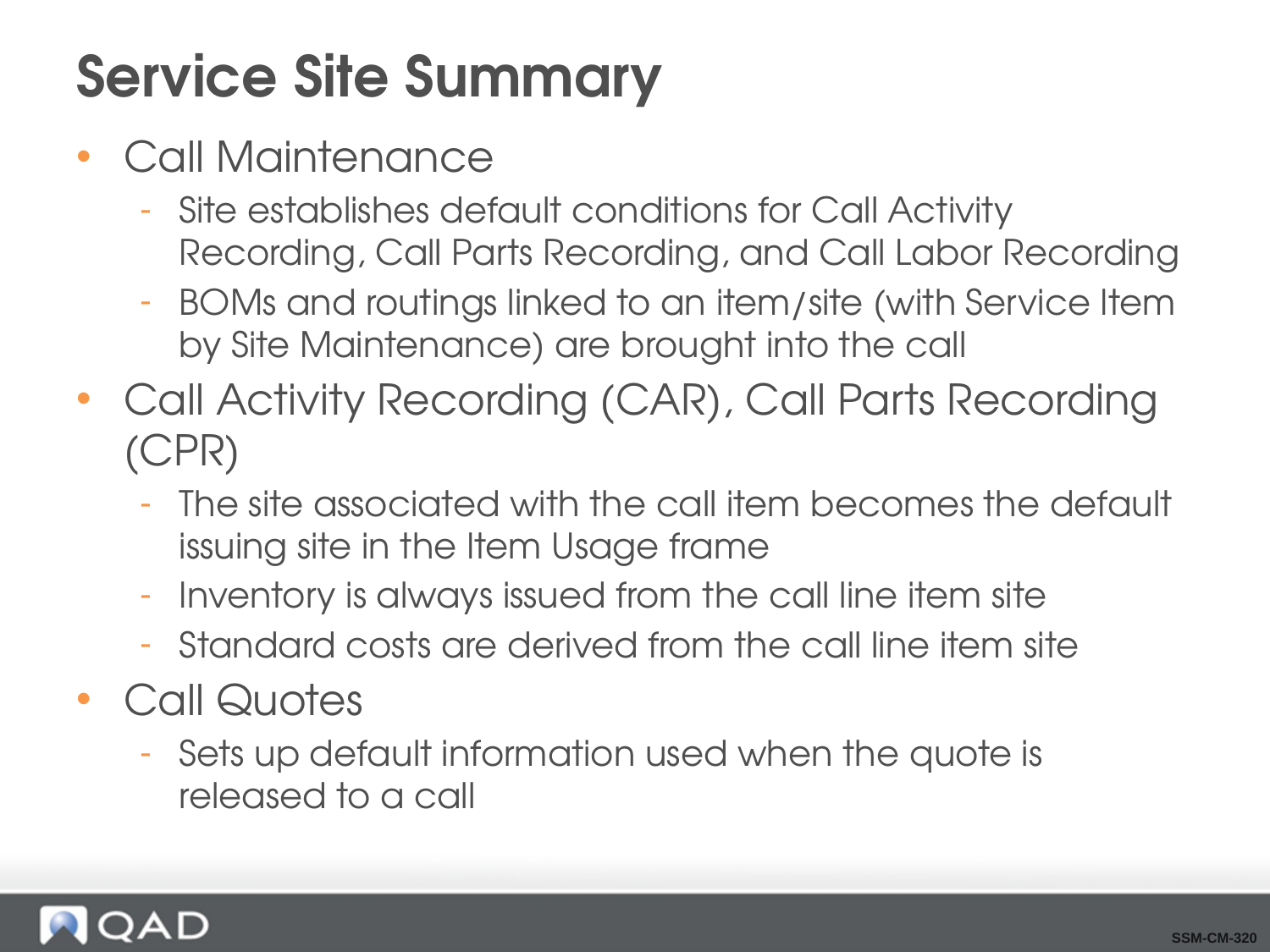

# Service Site Summary
Call Maintenance
Site establishes default conditions for Call Activity Recording, Call Parts Recording, and Call Labor Recording
BOMs and routings linked to an item/site (with Service Item by Site Maintenance) are brought into the call
Call Activity Recording (CAR), Call Parts Recording (CPR)
The site associated with the call item becomes the default issuing site in the Item Usage frame
Inventory is always issued from the call line item site
Standard costs are derived from the call line item site
Call Quotes
Sets up default information used when the quote is released to a call

SSM-CM-320